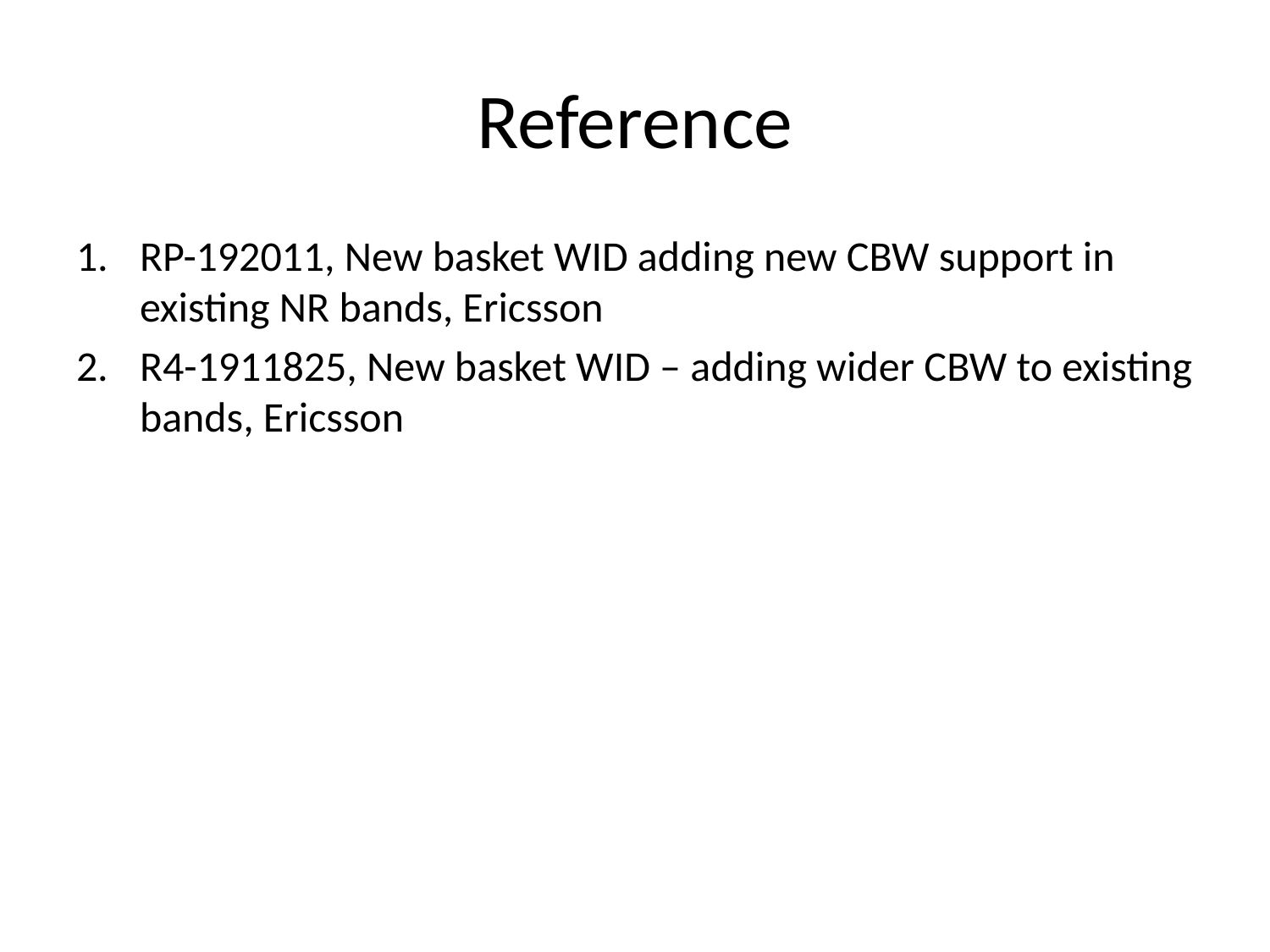

# Reference
RP-192011, New basket WID adding new CBW support in existing NR bands, Ericsson
R4-1911825, New basket WID – adding wider CBW to existing bands, Ericsson